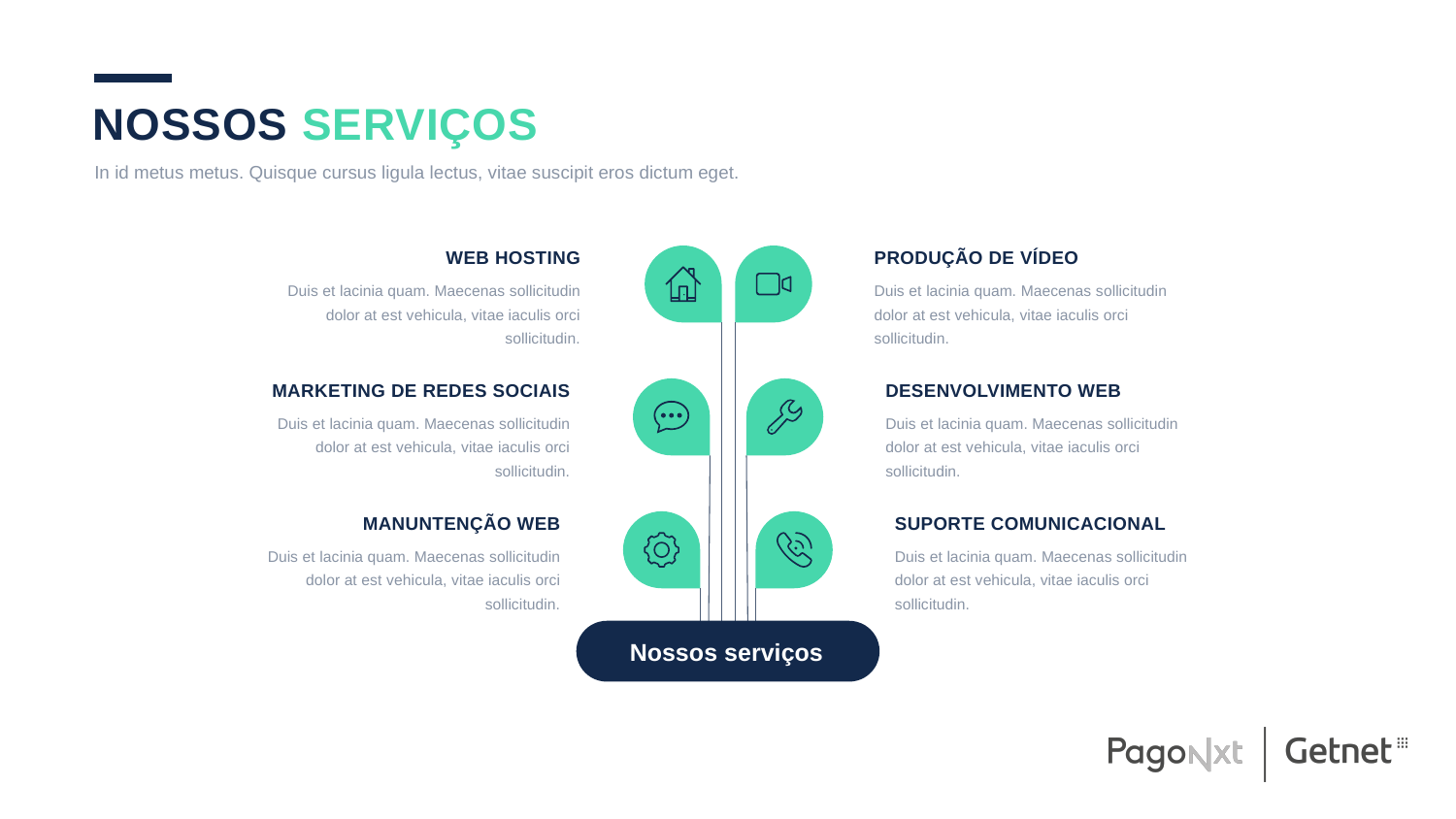

nossos serviços
In id metus metus. Quisque cursus ligula lectus, vitae suscipit eros dictum eget.

Web hosting
PRODUÇÃO DE VÍDEO

Duis et lacinia quam. Maecenas sollicitudin dolor at est vehicula, vitae iaculis orci sollicitudin.
Duis et lacinia quam. Maecenas sollicitudin dolor at est vehicula, vitae iaculis orci sollicitudin.

MARKETING DE REDES SOCIAIS
DESENVOLVIMENTO WEB

Duis et lacinia quam. Maecenas sollicitudin dolor at est vehicula, vitae iaculis orci sollicitudin.
Duis et lacinia quam. Maecenas sollicitudin dolor at est vehicula, vitae iaculis orci sollicitudin.

SUPORTE COMUNICACIONAL
MANUNTENÇÃO WEB

Duis et lacinia quam. Maecenas sollicitudin dolor at est vehicula, vitae iaculis orci sollicitudin.
Duis et lacinia quam. Maecenas sollicitudin dolor at est vehicula, vitae iaculis orci sollicitudin.

Nossos serviços